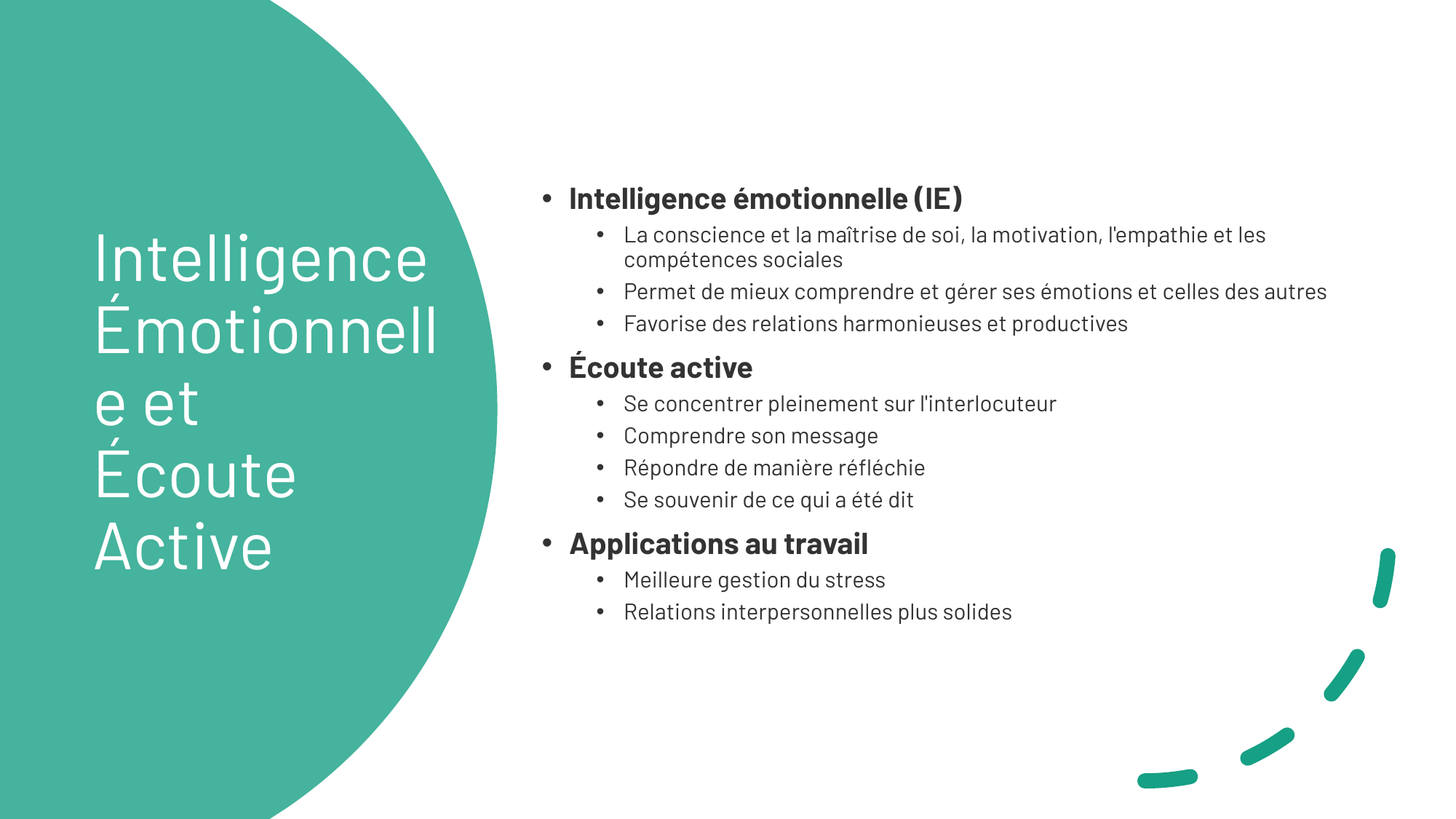

Intelligence émotionnelle (IE)
La conscience et la maîtrise de soi, la motivation, l'empathie et les compétences sociales
Permet de mieux comprendre et gérer ses émotions et celles des autres
Favorise des relations harmonieuses et productives
Écoute active
Se concentrer pleinement sur l'interlocuteur
Comprendre son message
Répondre de manière réfléchie
Se souvenir de ce qui a été dit
Applications au travail
Meilleure gestion du stress
Relations interpersonnelles plus solides
# Intelligence Émotionnelle et Écoute Active